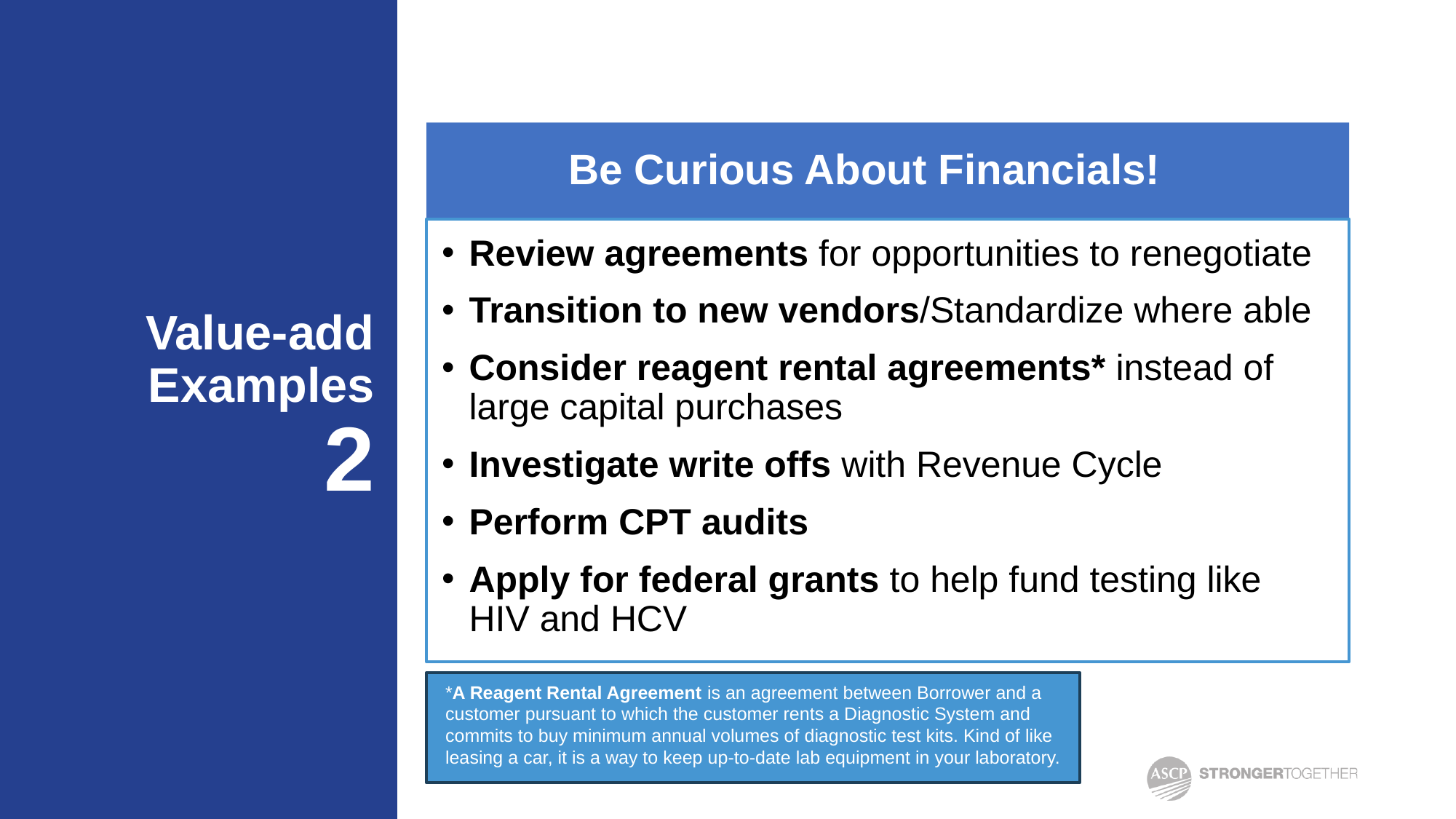

Be Curious About Financials!
Review agreements for opportunities to renegotiate
Transition to new vendors/Standardize where able
Consider reagent rental agreements* instead of large capital purchases
Investigate write offs with Revenue Cycle
Perform CPT audits
Apply for federal grants to help fund testing like HIV and HCV
# Value-add Examples 2

*A Reagent Rental Agreement is an agreement between Borrower and a customer pursuant to which the customer rents a Diagnostic System and commits to buy minimum annual volumes of diagnostic test kits. Kind of like leasing a car, it is a way to keep up-to-date lab equipment in your laboratory.